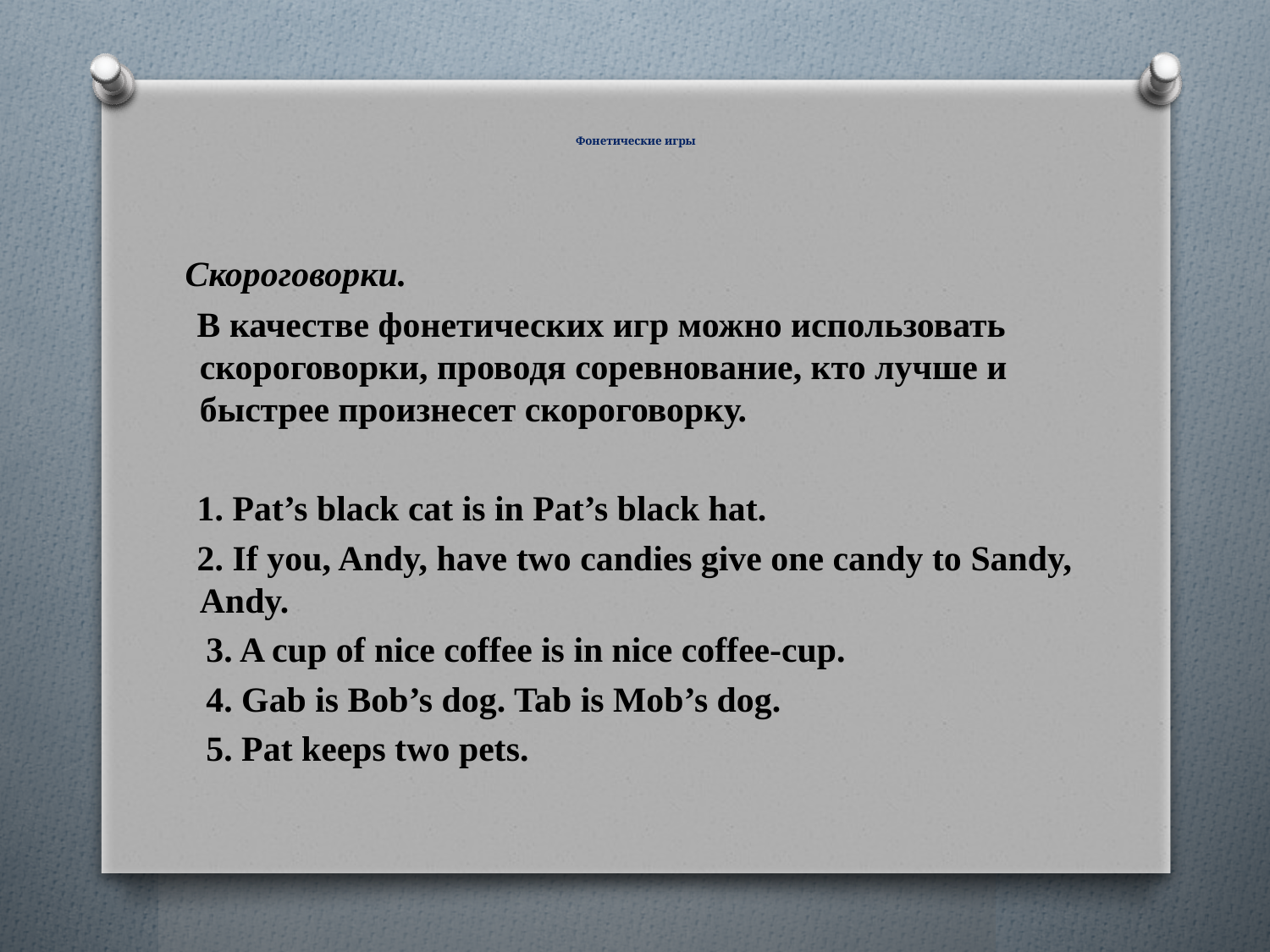

# Фонетические игры
  Скороговорки.
    В качестве фонетических игр можно использовать скороговорки, проводя соревнование, кто лучше и быстрее произнесет скороговорку.

    1. Pat’s black cat is in Pat’s black hat.
    2. If you, Andy, have two candies give one candy to Sandy, Andy.
     3. A cup of nice coffee is in nice coffee-cup.
     4. Gab is Bob’s dog. Tab is Mob’s dog.
     5. Pat keeps two pets.